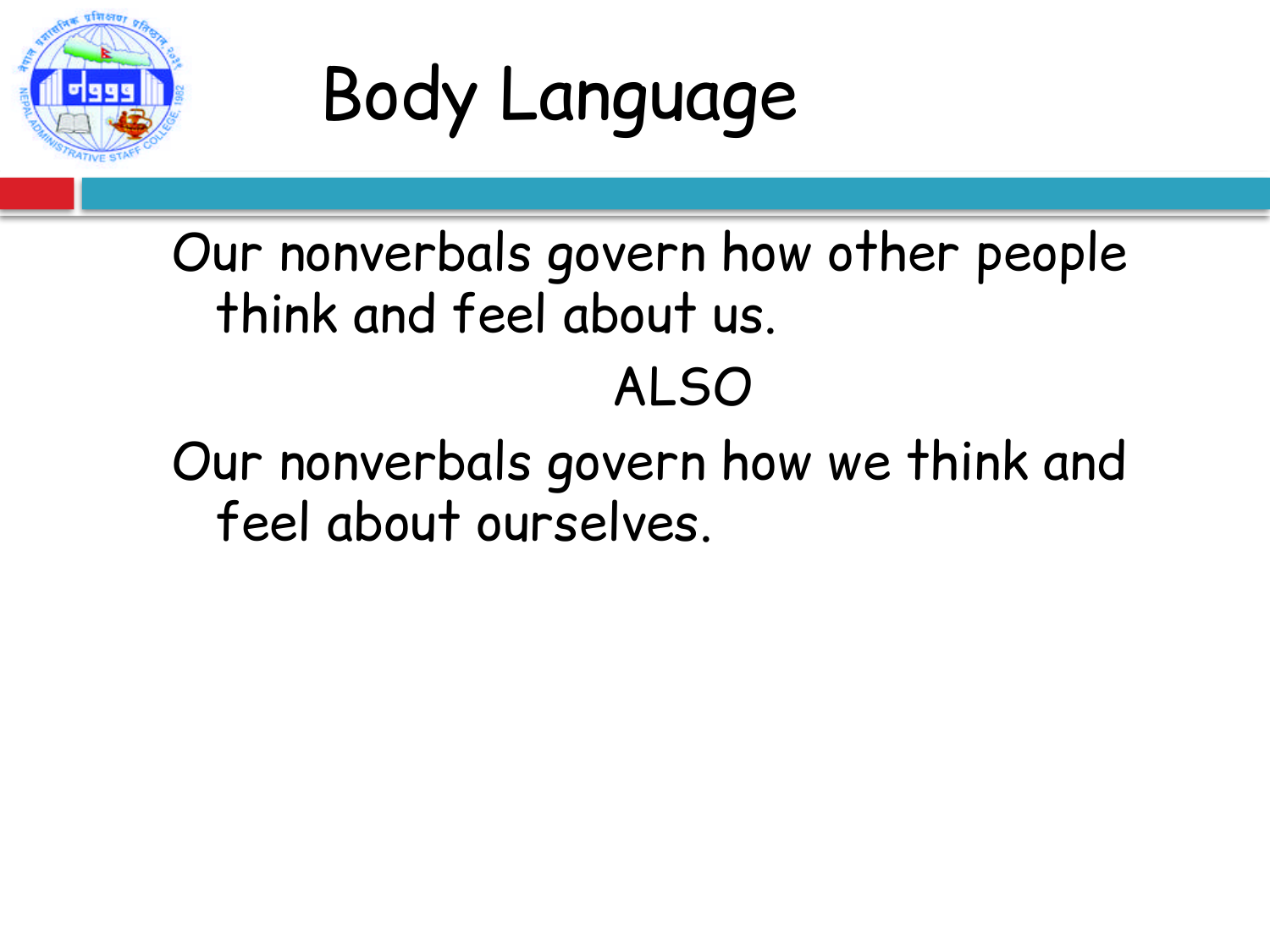

Body Language

Our nonverbals govern how other people think and feel about us.
ALSO
Our nonverbals govern how we think and feel about ourselves.